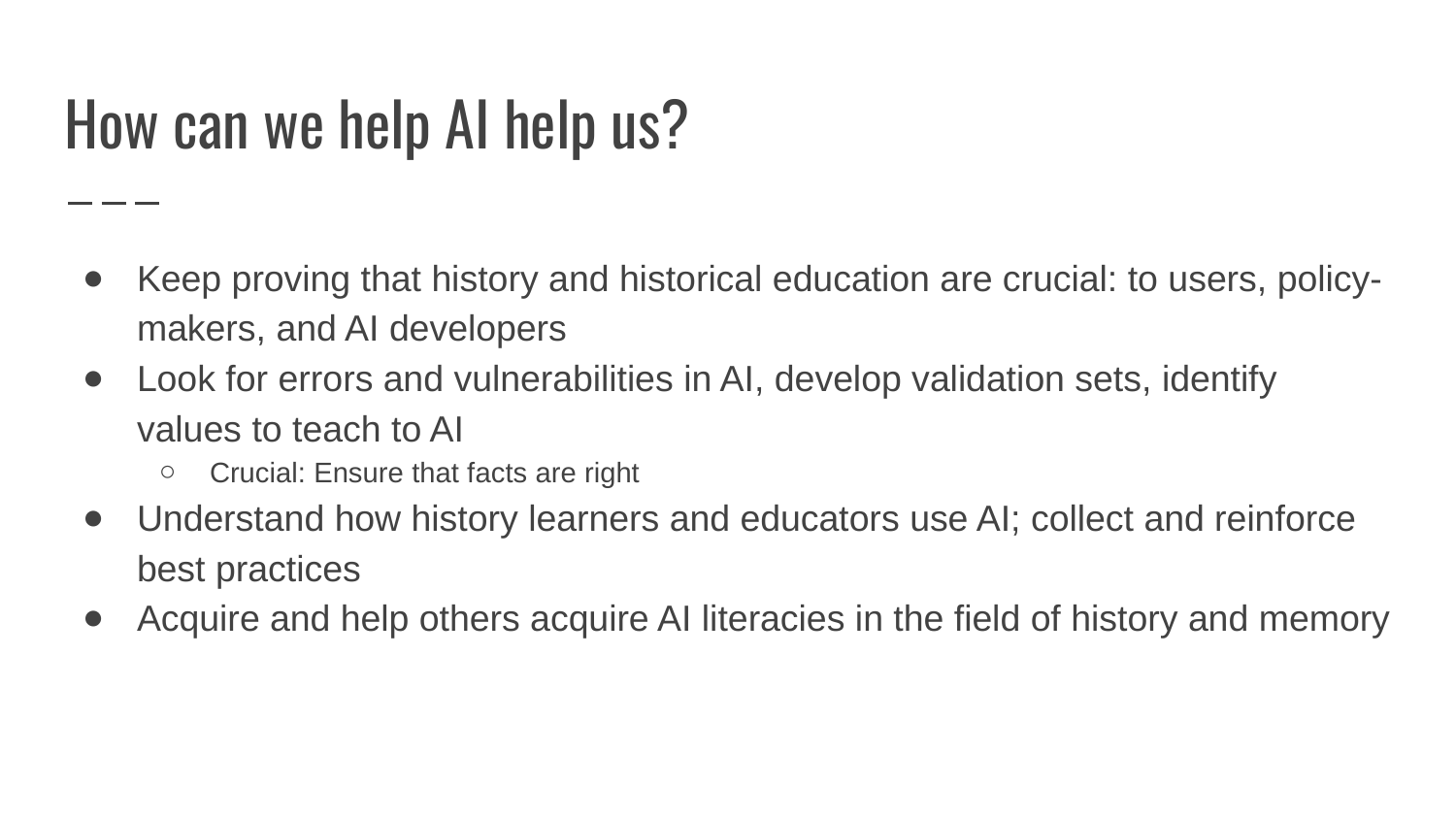

# How can we help AI help us?
Keep proving that history and historical education are crucial: to users, policy-makers, and AI developers
Look for errors and vulnerabilities in AI, develop validation sets, identify values to teach to AI
Crucial: Ensure that facts are right
Understand how history learners and educators use AI; collect and reinforce best practices
Acquire and help others acquire AI literacies in the field of history and memory